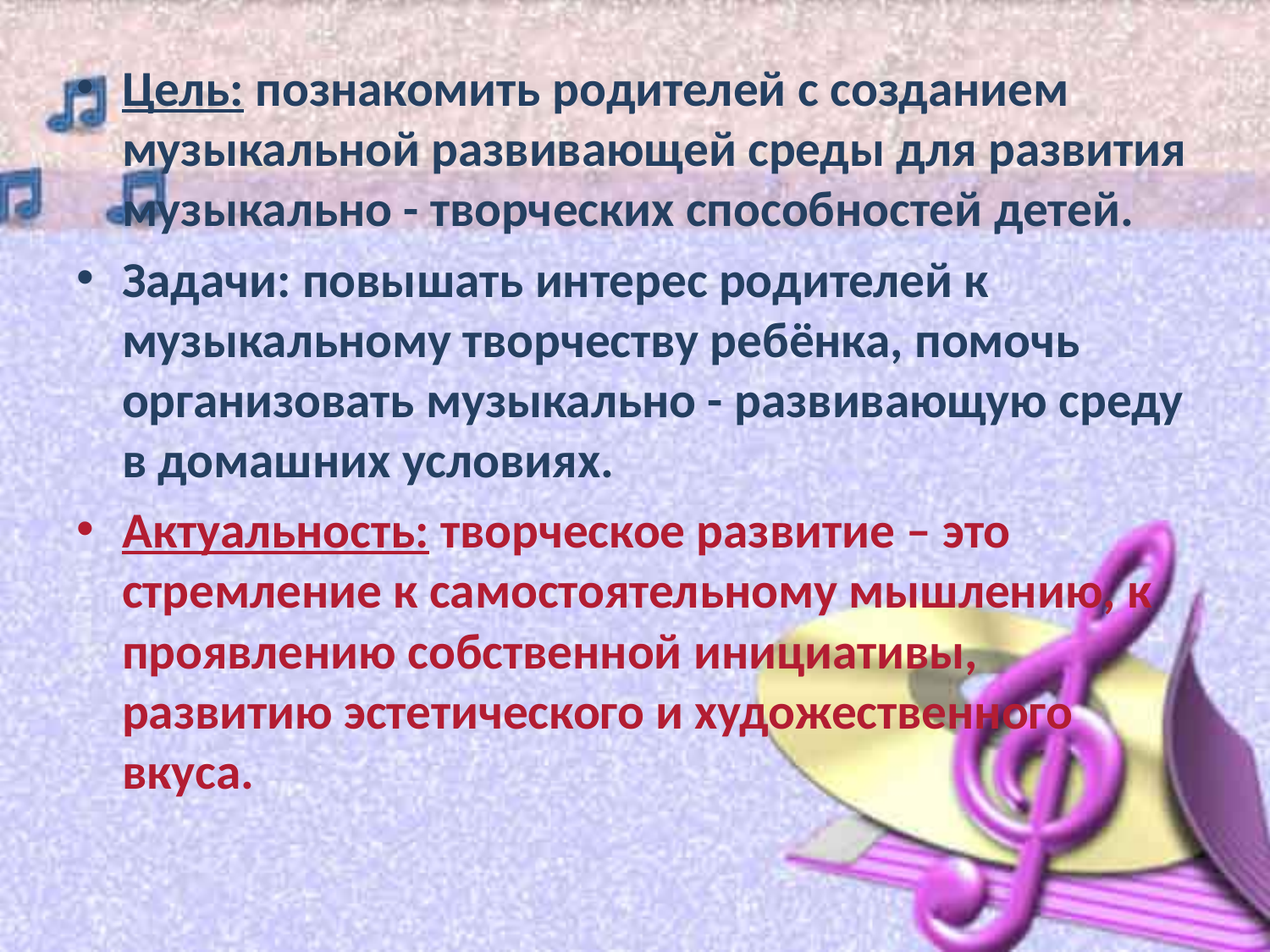

Цель: познакомить родителей с созданием музыкальной развивающей среды для развития музыкально - творческих способностей детей.
Задачи: повышать интерес родителей к музыкальному творчеству ребёнка, помочь  организовать музыкально - развивающую среду в домашних условиях.
Актуальность: творческое развитие – это стремление к самостоятельному мышлению, к проявлению собственной инициативы, развитию эстетического и художественного вкуса.